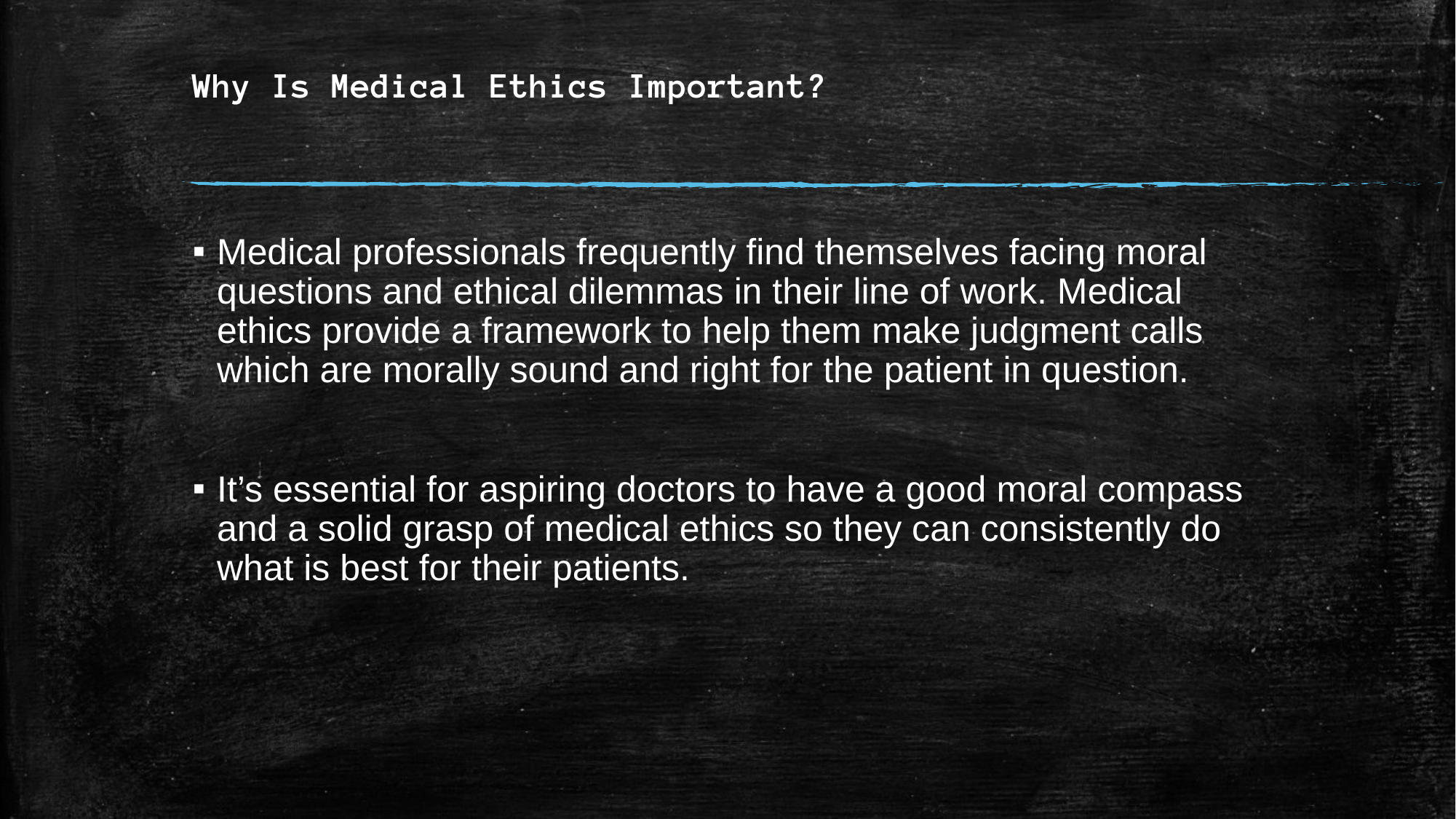

# Why Is Medical Ethics Important?
Medical professionals frequently find themselves facing moral questions and ethical dilemmas in their line of work. Medical ethics provide a framework to help them make judgment calls which are morally sound and right for the patient in question.

It’s essential for aspiring doctors to have a good moral compass and a solid grasp of medical ethics so they can consistently do what is best for their patients.